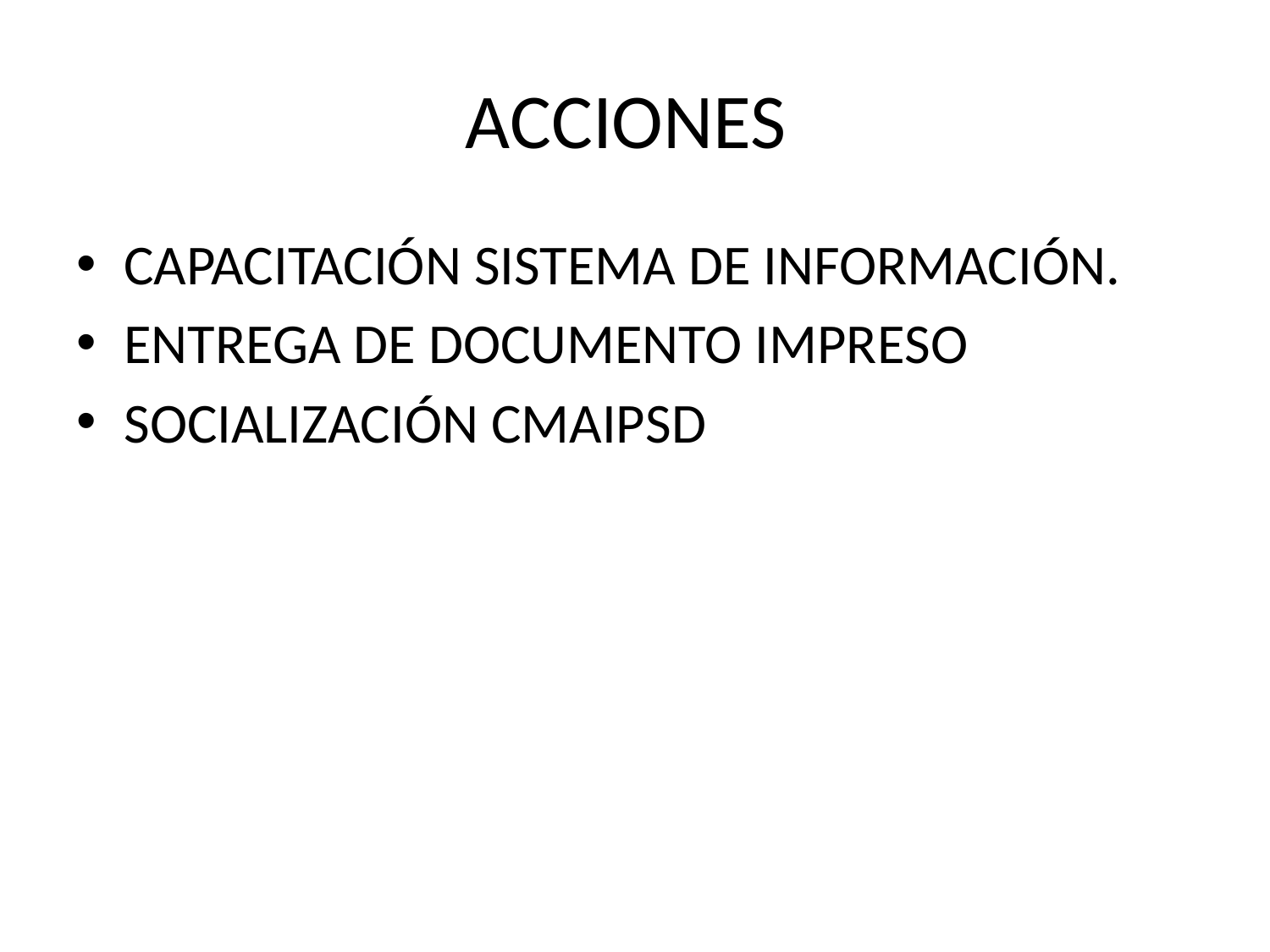

# ACCIONES
CAPACITACIÓN SISTEMA DE INFORMACIÓN.
ENTREGA DE DOCUMENTO IMPRESO
SOCIALIZACIÓN CMAIPSD